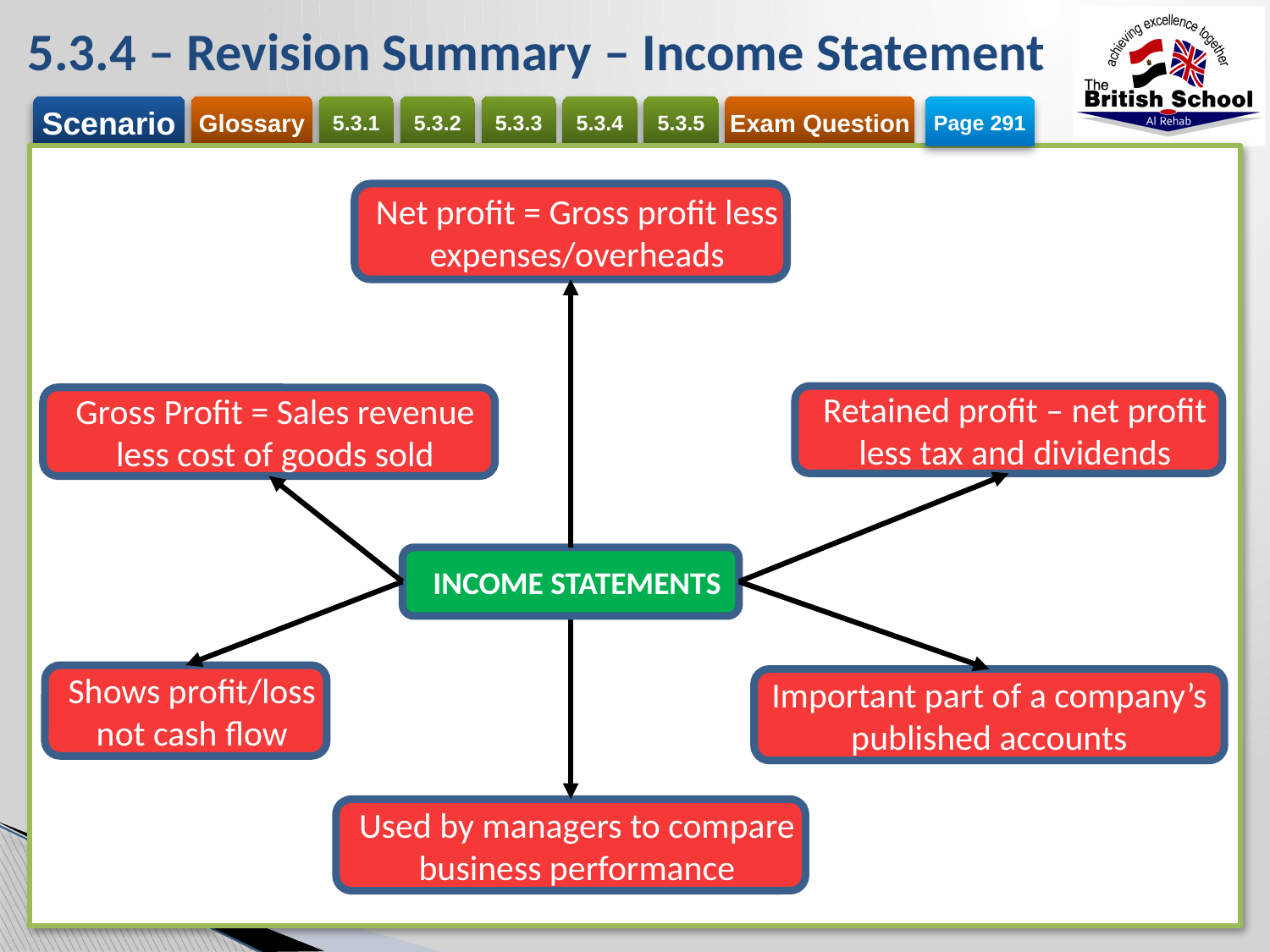

# 5.3.4 – Revision Summary – Income Statement
Page 291
Net profit = Gross profit less expenses/overheads
Retained profit – net profit less tax and dividends
Gross Profit = Sales revenue less cost of goods sold
INCOME STATEMENTS
Important part of a company’s published accounts
Shows profit/loss not cash flow
Used by managers to compare business performance